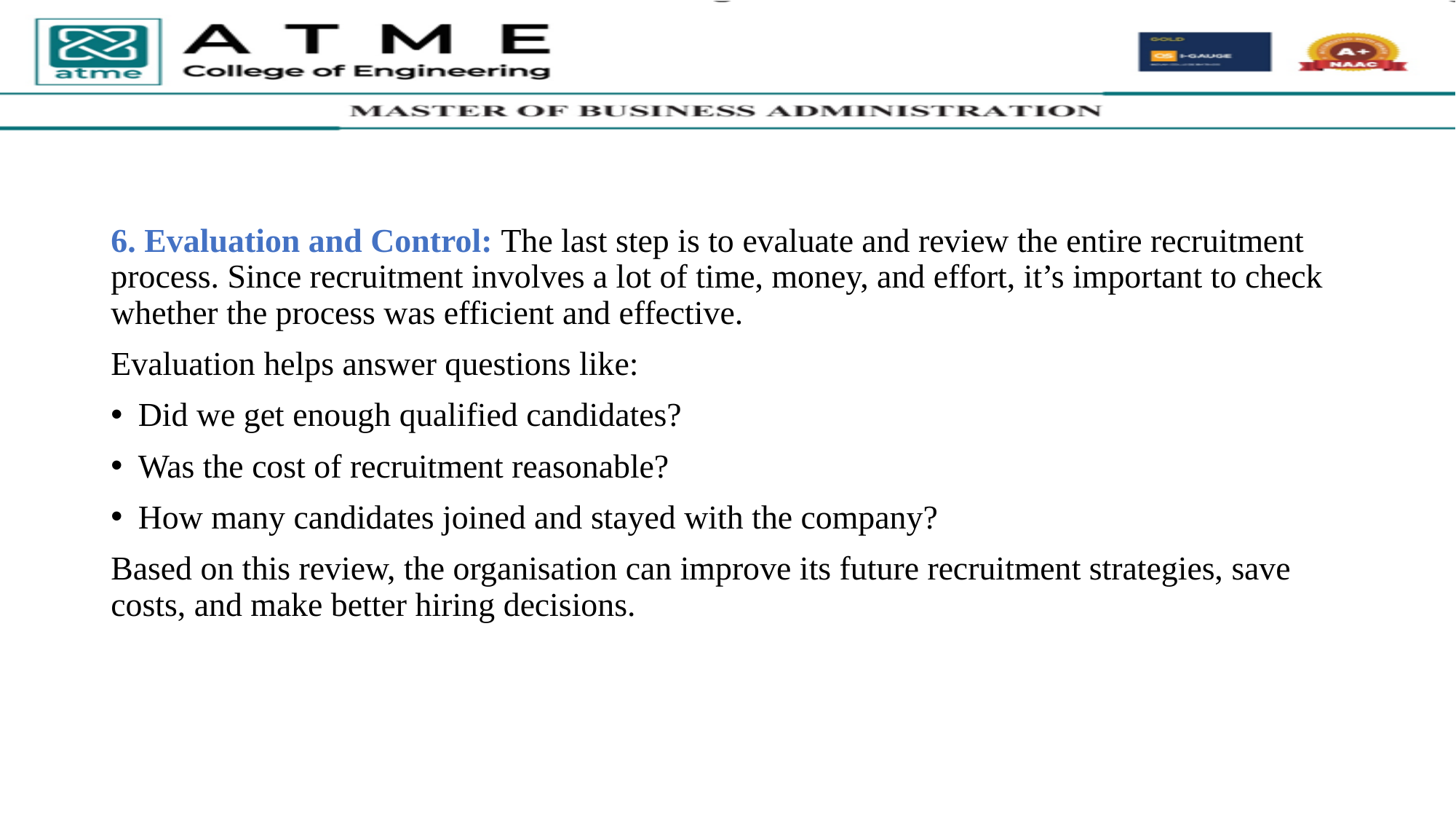

6. Evaluation and Control: The last step is to evaluate and review the entire recruitment process. Since recruitment involves a lot of time, money, and effort, it’s important to check whether the process was efficient and effective.
Evaluation helps answer questions like:
Did we get enough qualified candidates?
Was the cost of recruitment reasonable?
How many candidates joined and stayed with the company?
Based on this review, the organisation can improve its future recruitment strategies, save costs, and make better hiring decisions.